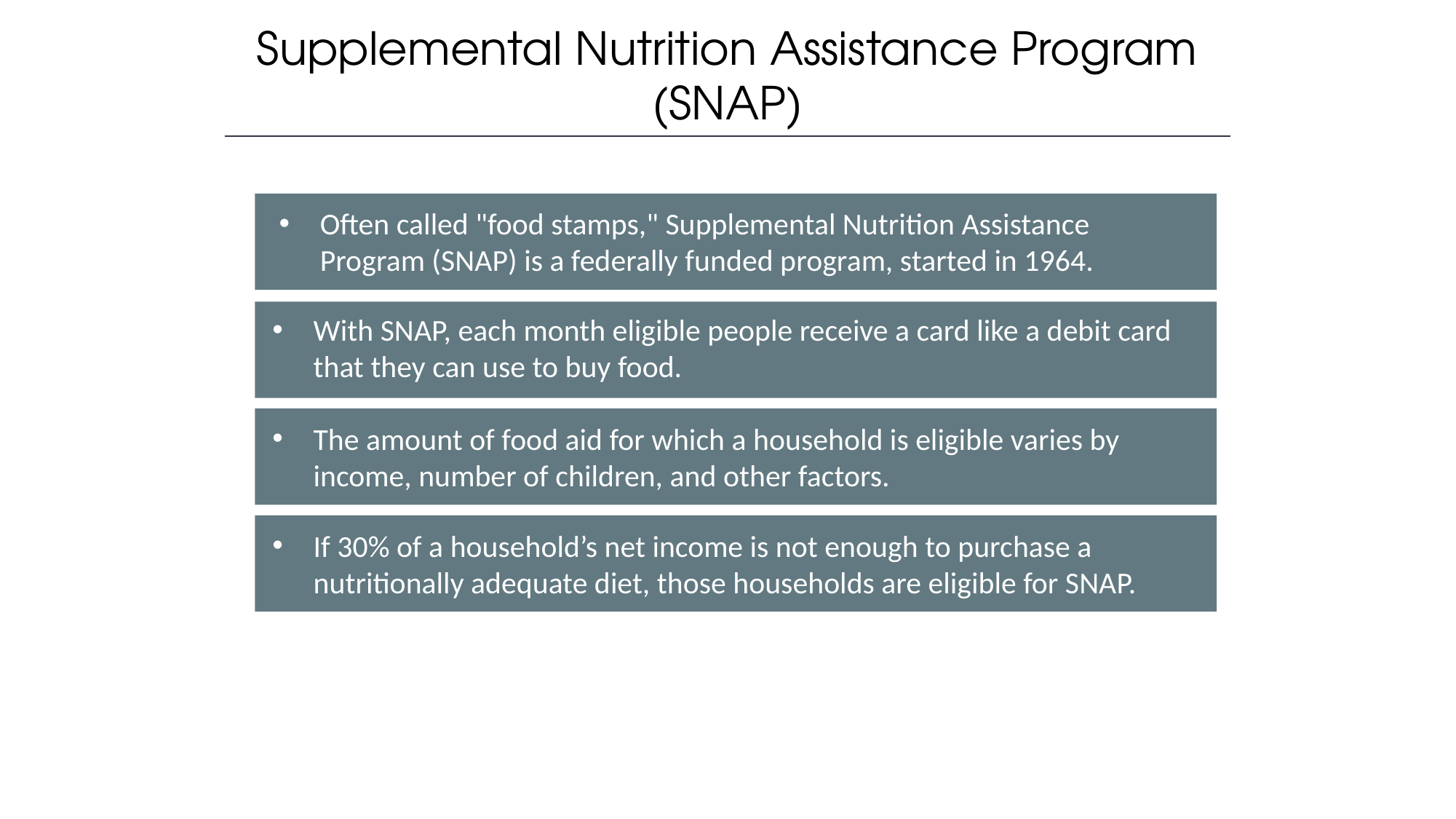

Supplemental Nutrition Assistance Program (SNAP)

Often called "food stamps," Supplemental Nutrition Assistance Program (SNAP) is a federally funded program, started in 1964.

With SNAP, each month eligible people receive a card like a debit card that they can use to buy food.

The amount of food aid for which a household is eligible varies by income, number of children, and other factors.

If 30% of a household’s net income is not enough to purchase a nutritionally adequate diet, those households are eligible for SNAP.